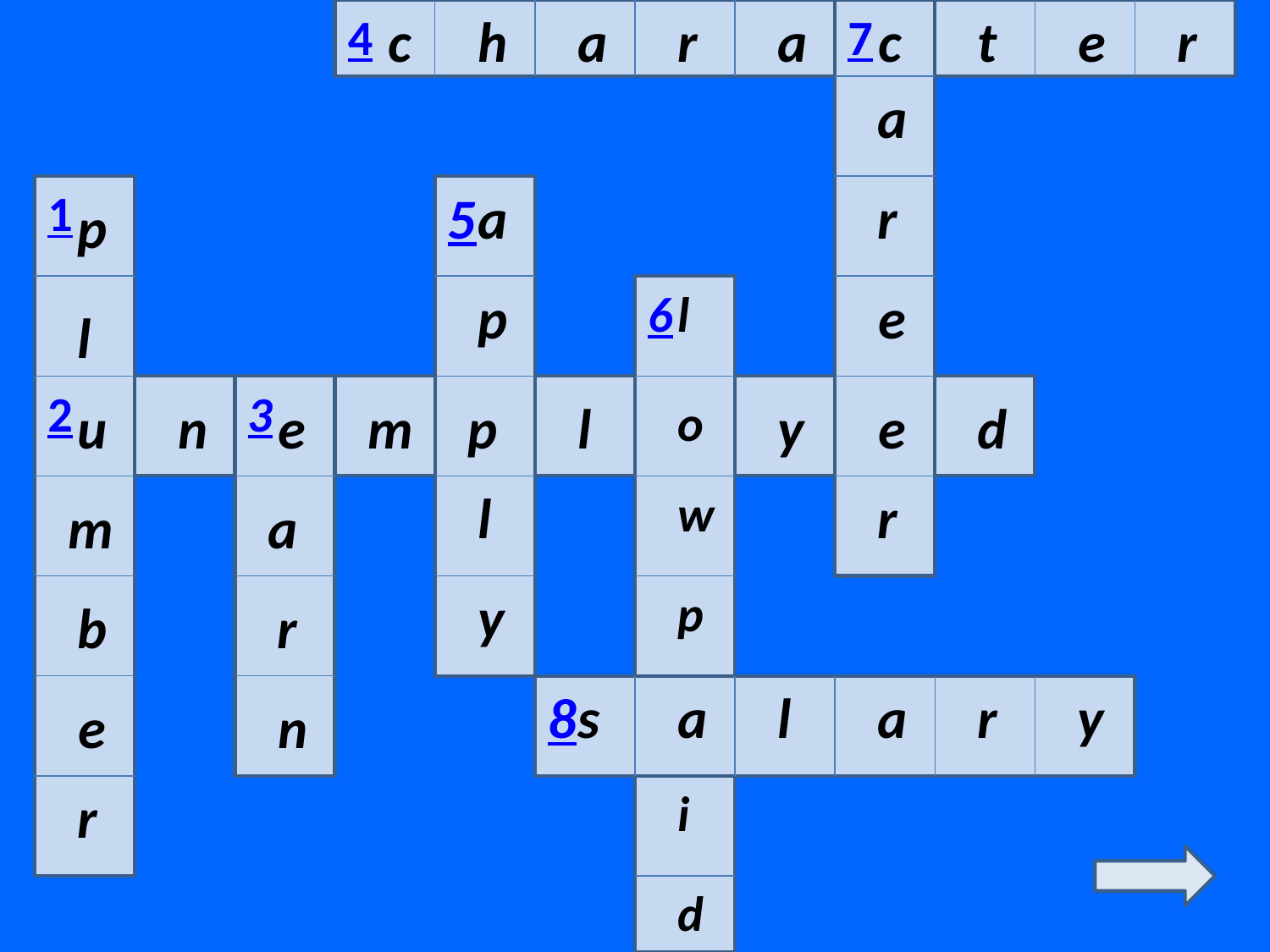

4
c
h
a
r
a

7
c
t
e
r
a

1

5
a
r
p
p

6
l
e
l

2

3
u
n
e
m
p
l
o
y
e
d
l
w
r
m
a
y
p
b
r

8
s
a
l
a
r
y
e
n
r
i

d